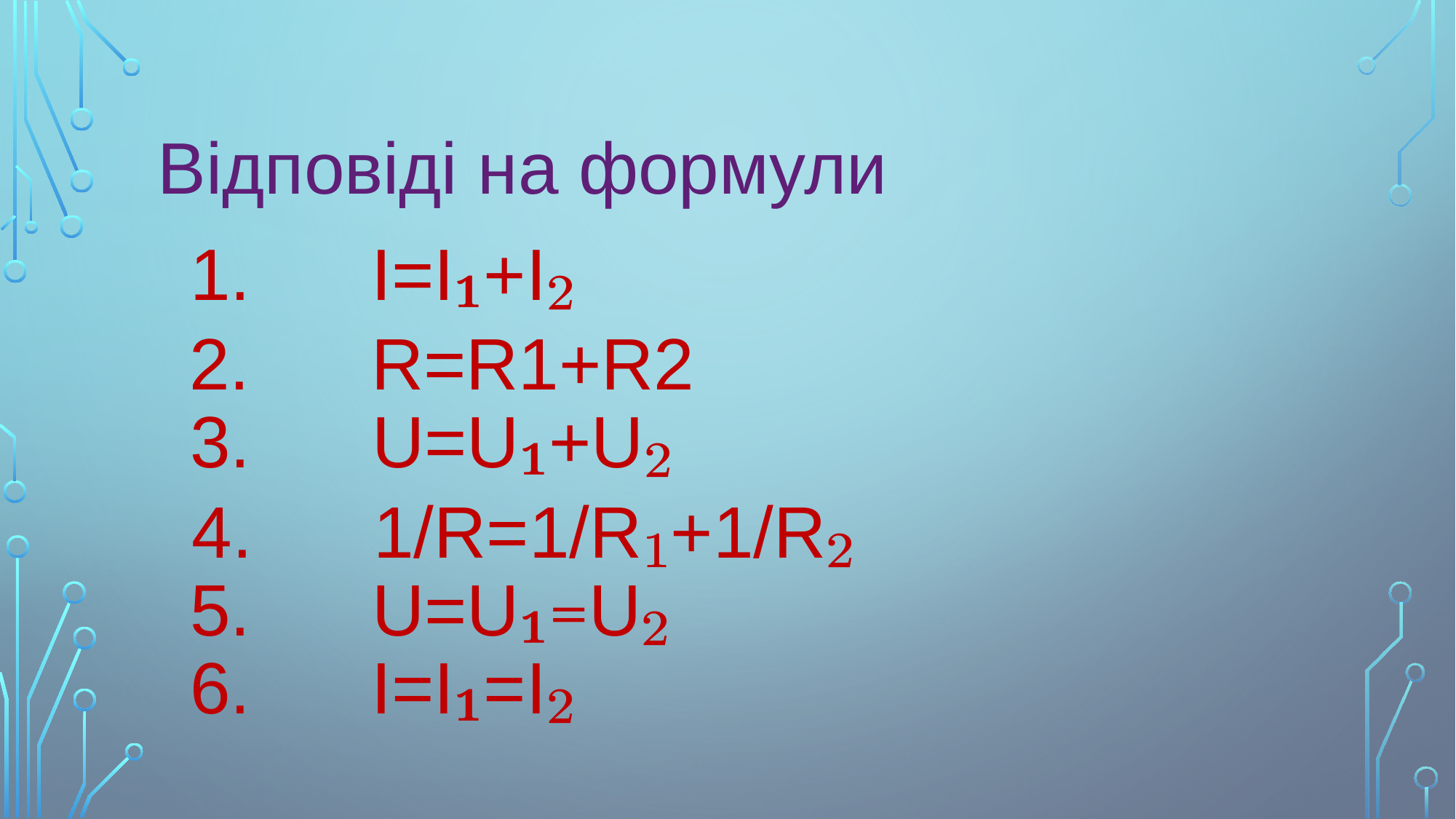

Відповіді на формули
1.      I=I₁+I₂
2.      R=R1+R2
3.      U=U₁+U₂
4.      1/R=1/R₁+1/R₂
5.      U=U₁=U₂
6.      I=I₁=I₂